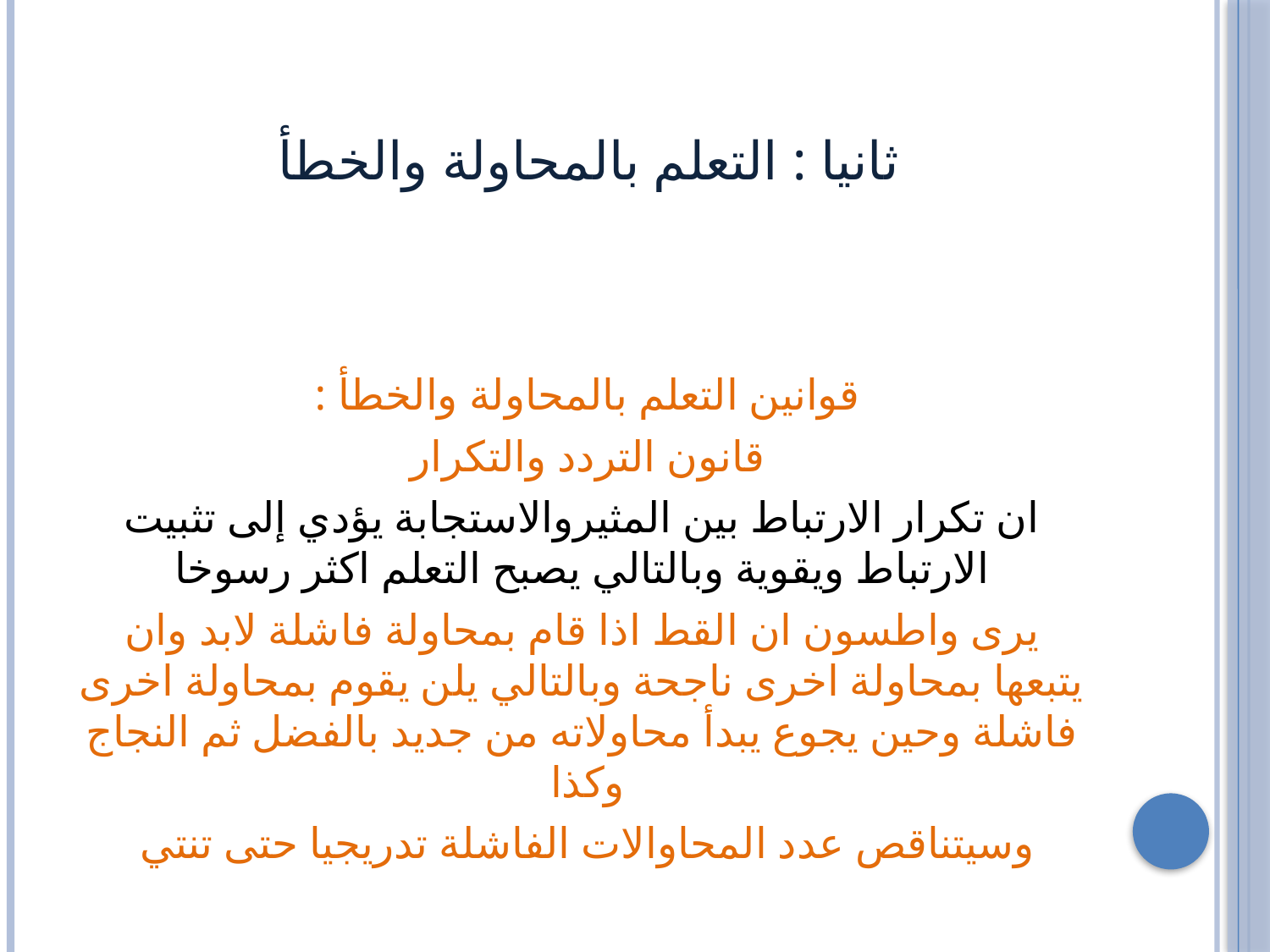

# ثانيا : التعلم بالمحاولة والخطأ

قوانين التعلم بالمحاولة والخطأ :
قانون التردد والتكرار
ان تكرار الارتباط بين المثيروالاستجابة يؤدي إلى تثبيت الارتباط ويقوية وبالتالي يصبح التعلم اكثر رسوخا
يرى واطسون ان القط اذا قام بمحاولة فاشلة لابد وان يتبعها بمحاولة اخرى ناجحة وبالتالي يلن يقوم بمحاولة اخرى فاشلة وحين يجوع يبدأ محاولاته من جديد بالفضل ثم النجاج وكذا
وسيتناقص عدد المحاوالات الفاشلة تدريجيا حتى تنتي